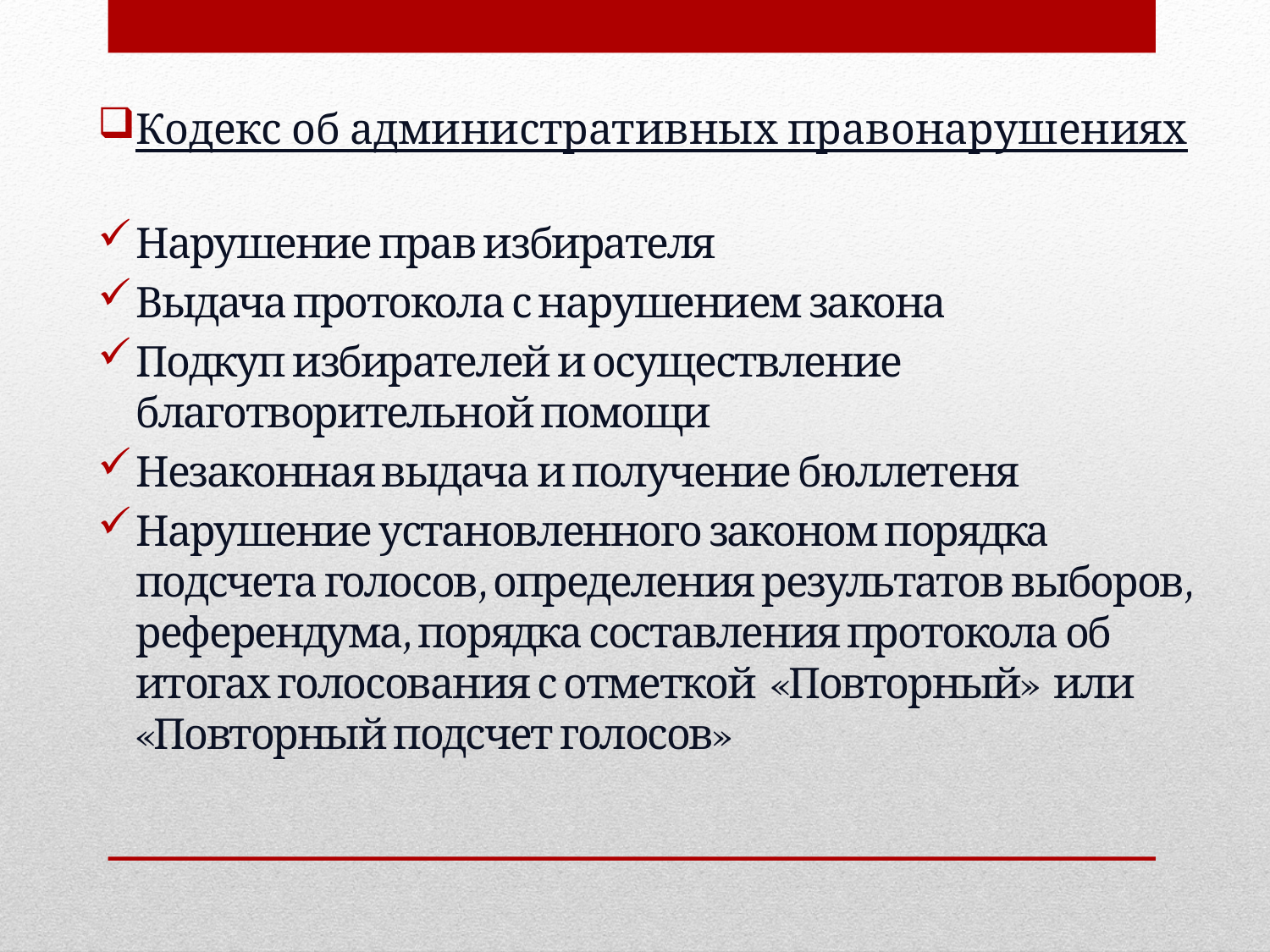

Кодекс об административных правонарушениях

Нарушение прав избирателя
Выдача протокола с нарушением закона
Подкуп избирателей и осуществление благотворительной помощи
Незаконная выдача и получение бюллетеня
Нарушение установленного законом порядка подсчета голосов, определения результатов выборов, референдума, порядка составления протокола об итогах голосования с отметкой  «Повторный»  или   «Повторный подсчет голосов»